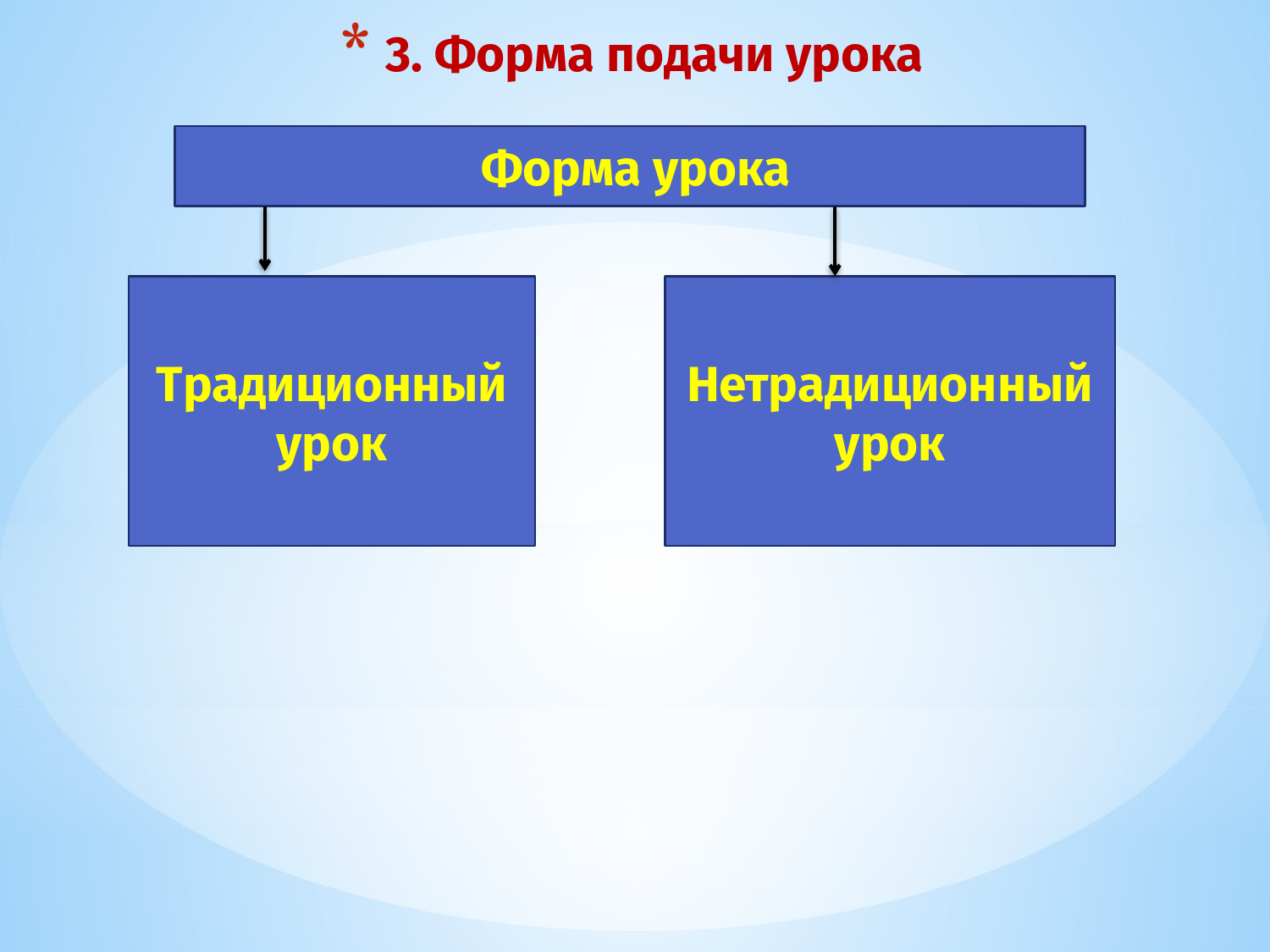

# 3. Форма подачи урока
 Форма урока
Традиционный урок
Нетрадиционныйурок